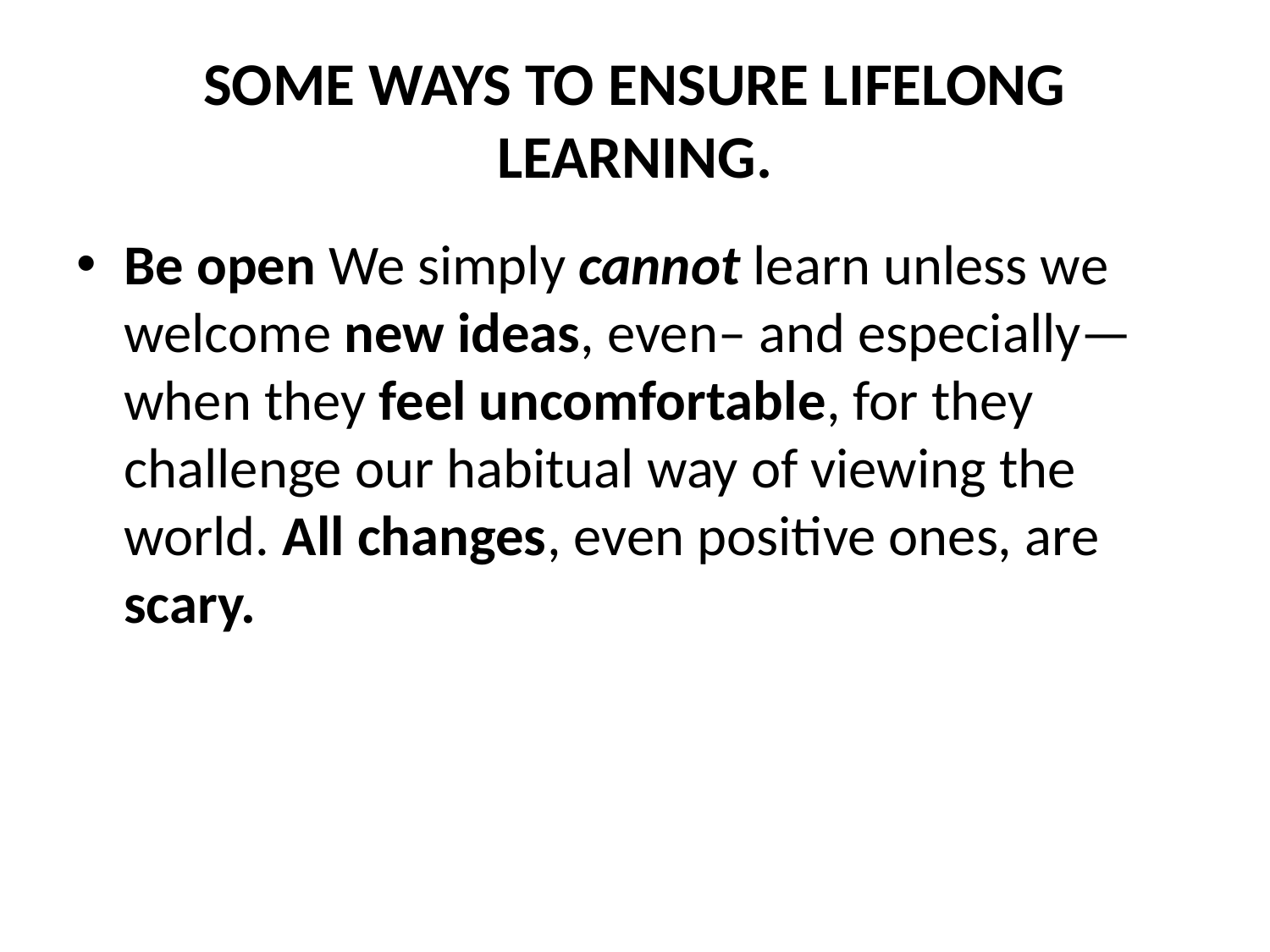

# SOME WAYS TO ENSURE LIFELONG LEARNING.
Be open We simply cannot learn unless we welcome new ideas, even– and especially—when they feel uncomfortable, for they challenge our habitual way of viewing the world. All changes, even positive ones, are scary.